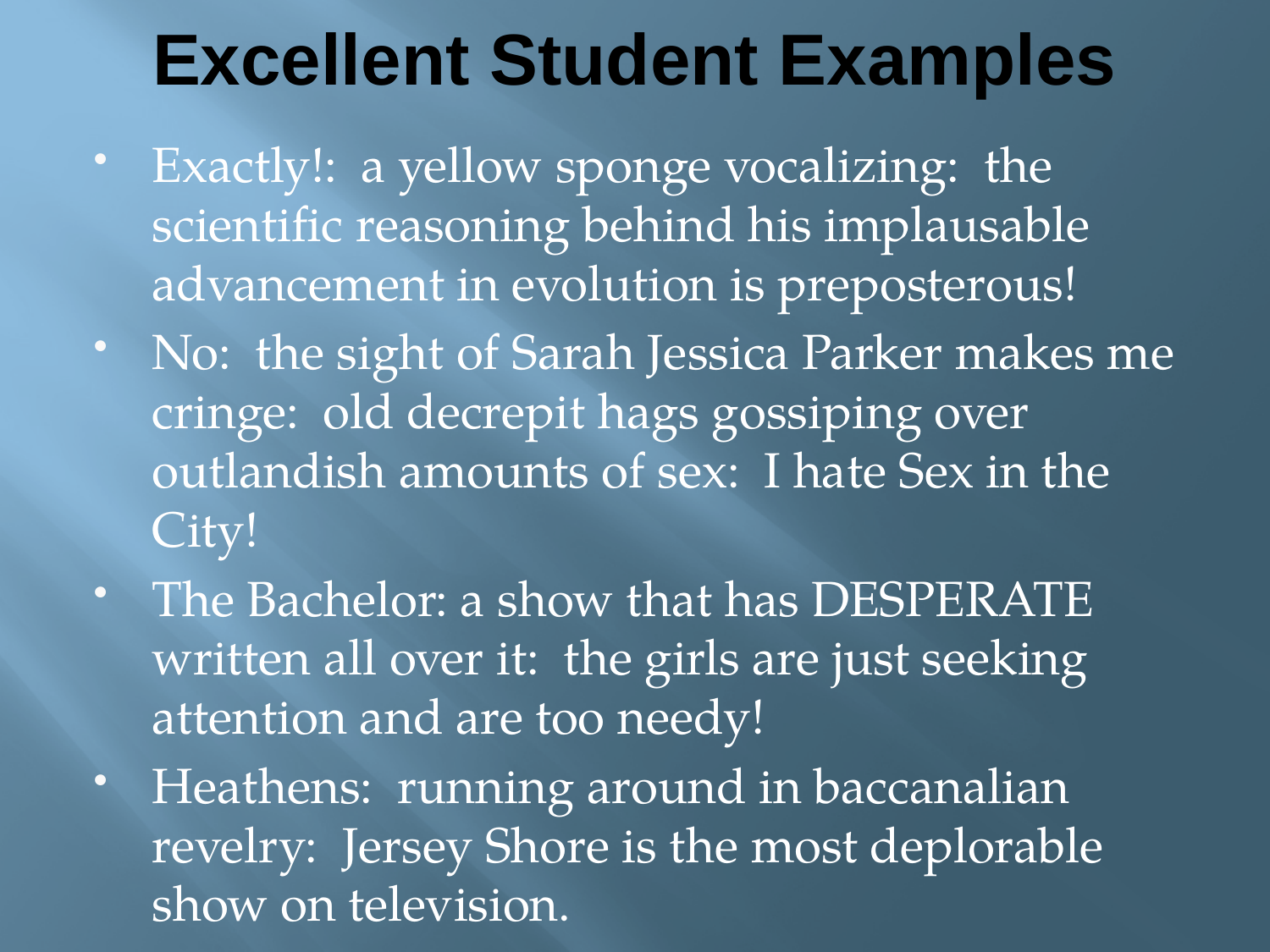

# Excellent Student Examples
Exactly!:  a yellow sponge vocalizing:  the scientific reasoning behind his implausable advancement in evolution is preposterous!
No:  the sight of Sarah Jessica Parker makes me cringe:  old decrepit hags gossiping over outlandish amounts of sex:  I hate Sex in the
City!
The Bachelor: a show that has DESPERATE written all over it:  the girls are just seeking attention and are too needy!
Heathens:  running around in baccanalian revelry:  Jersey Shore is the most deplorable show on television.